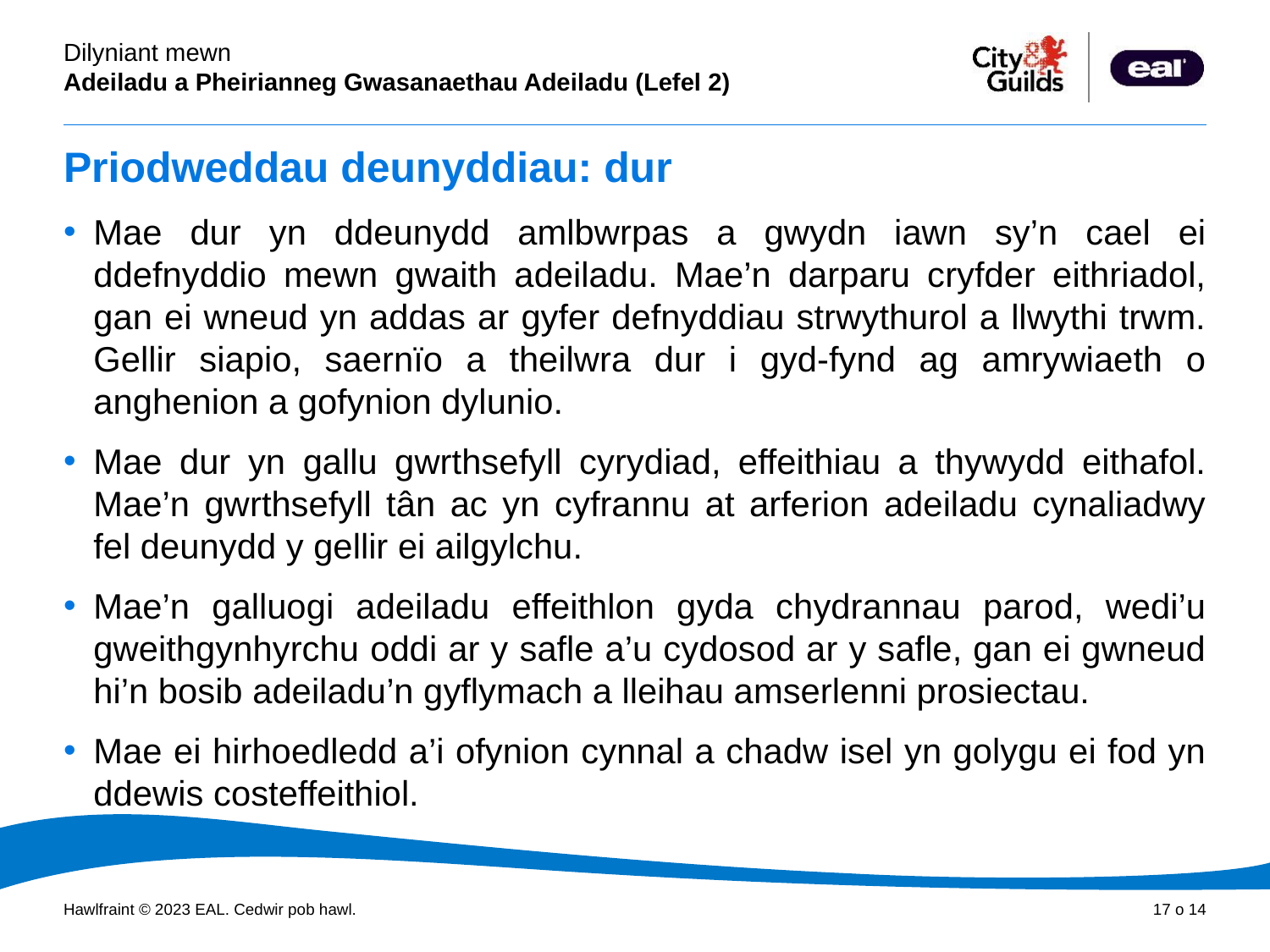

# Priodweddau deunyddiau: dur
Mae dur yn ddeunydd amlbwrpas a gwydn iawn sy’n cael ei ddefnyddio mewn gwaith adeiladu. Mae’n darparu cryfder eithriadol, gan ei wneud yn addas ar gyfer defnyddiau strwythurol a llwythi trwm. Gellir siapio, saernïo a theilwra dur i gyd-fynd ag amrywiaeth o anghenion a gofynion dylunio.
Mae dur yn gallu gwrthsefyll cyrydiad, effeithiau a thywydd eithafol. Mae’n gwrthsefyll tân ac yn cyfrannu at arferion adeiladu cynaliadwy fel deunydd y gellir ei ailgylchu.
Mae’n galluogi adeiladu effeithlon gyda chydrannau parod, wedi’u gweithgynhyrchu oddi ar y safle a’u cydosod ar y safle, gan ei gwneud hi’n bosib adeiladu’n gyflymach a lleihau amserlenni prosiectau.
Mae ei hirhoedledd a’i ofynion cynnal a chadw isel yn golygu ei fod yn ddewis costeffeithiol.